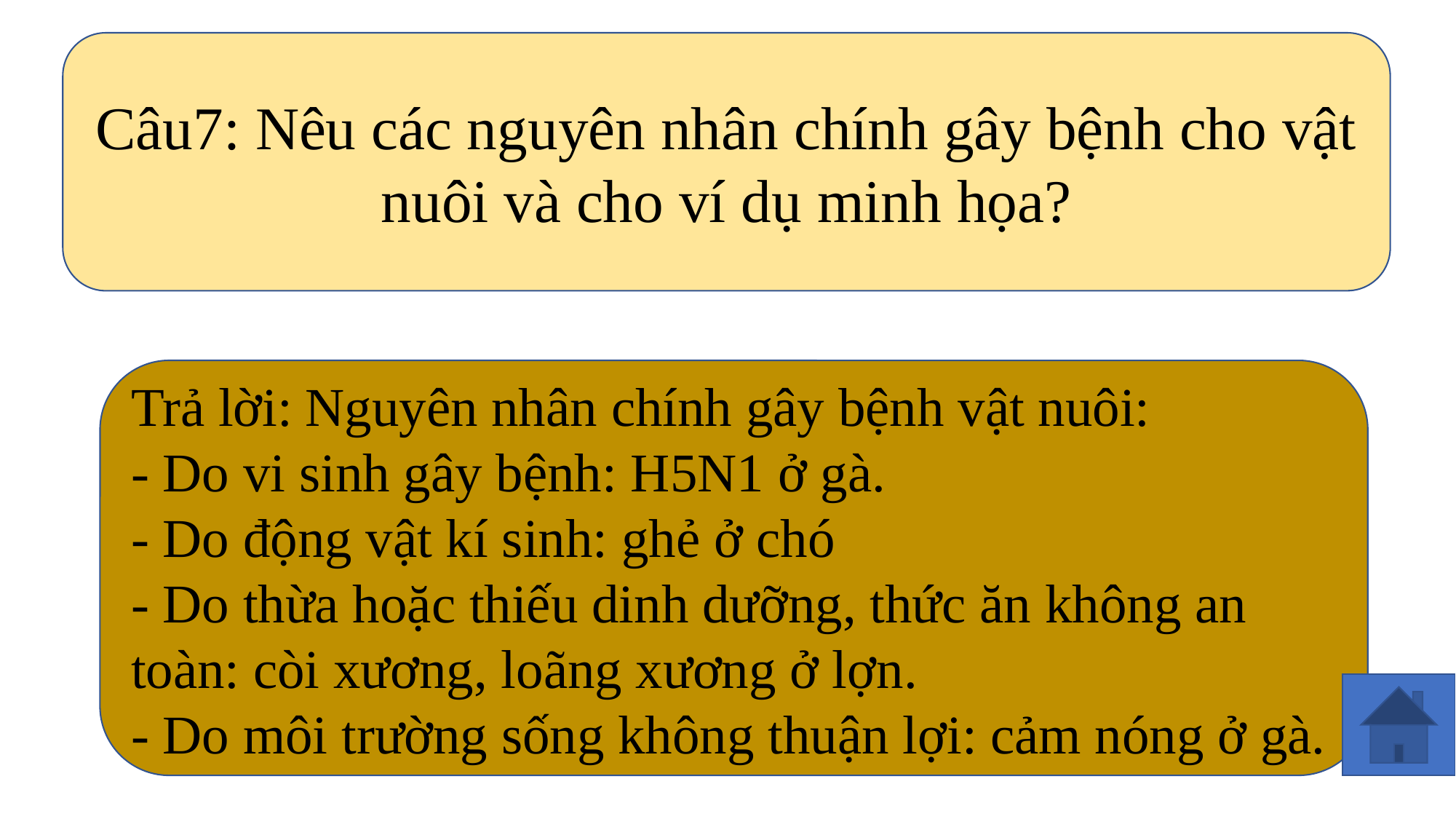

Câu7: Nêu các nguyên nhân chính gây bệnh cho vật nuôi và cho ví dụ minh họa?
#

Trả lời: Nguyên nhân chính gây bệnh vật nuôi:
- Do vi sinh gây bệnh: H5N1 ở gà.
- Do động vật kí sinh: ghẻ ở chó
- Do thừa hoặc thiếu dinh dưỡng, thức ăn không an toàn: còi xương, loãng xương ở lợn.
- Do môi trường sống không thuận lợi: cảm nóng ở gà.